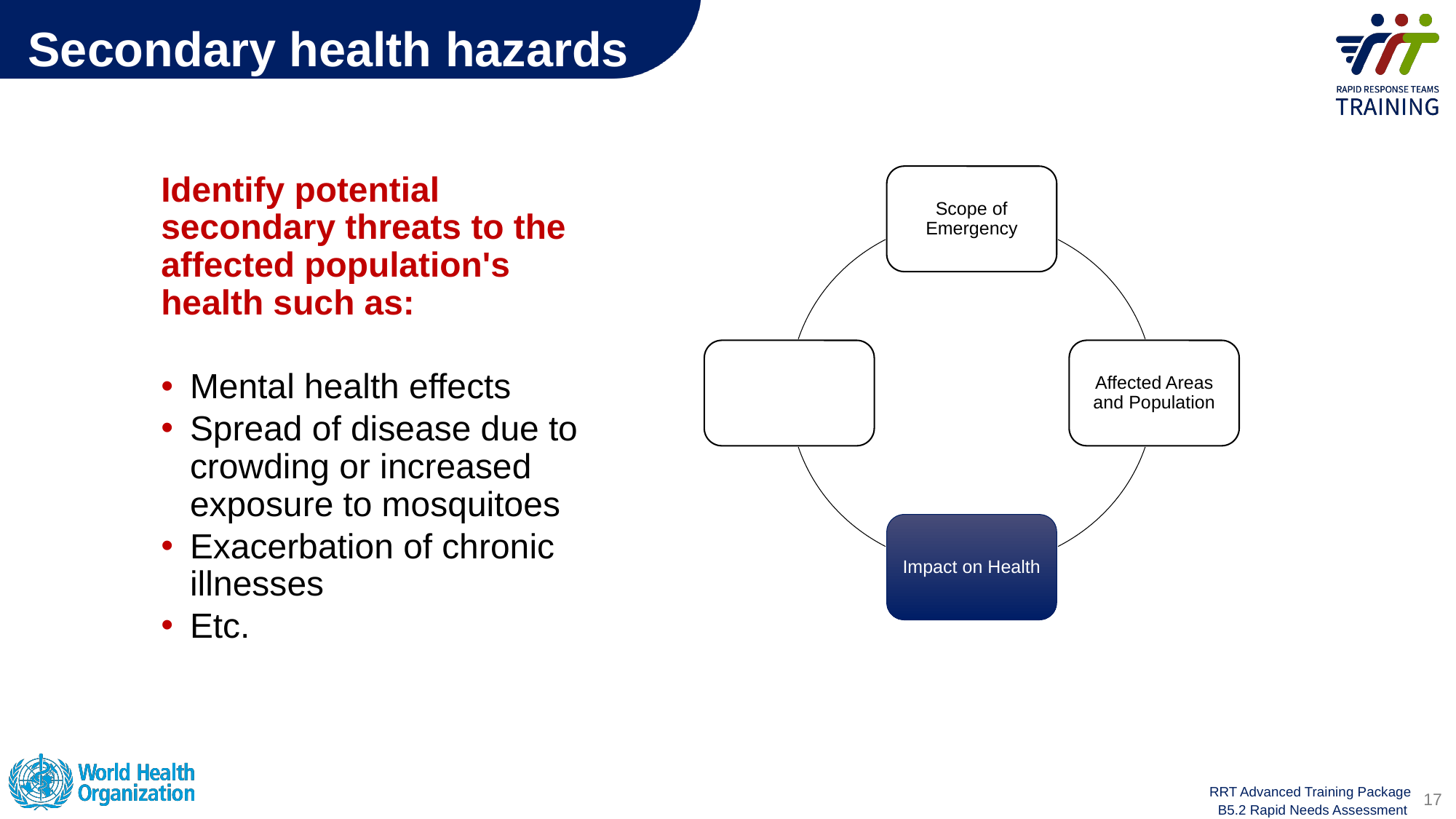

Secondary health hazards
Identify potential secondary threats to the affected population's health such as:

Mental health effects
Spread of disease due to crowding or increased exposure to mosquitoes
Exacerbation of chronic illnesses
Etc.

Scope of Emergency

Response Capacity

Affected Areas and Population

Impact on Health